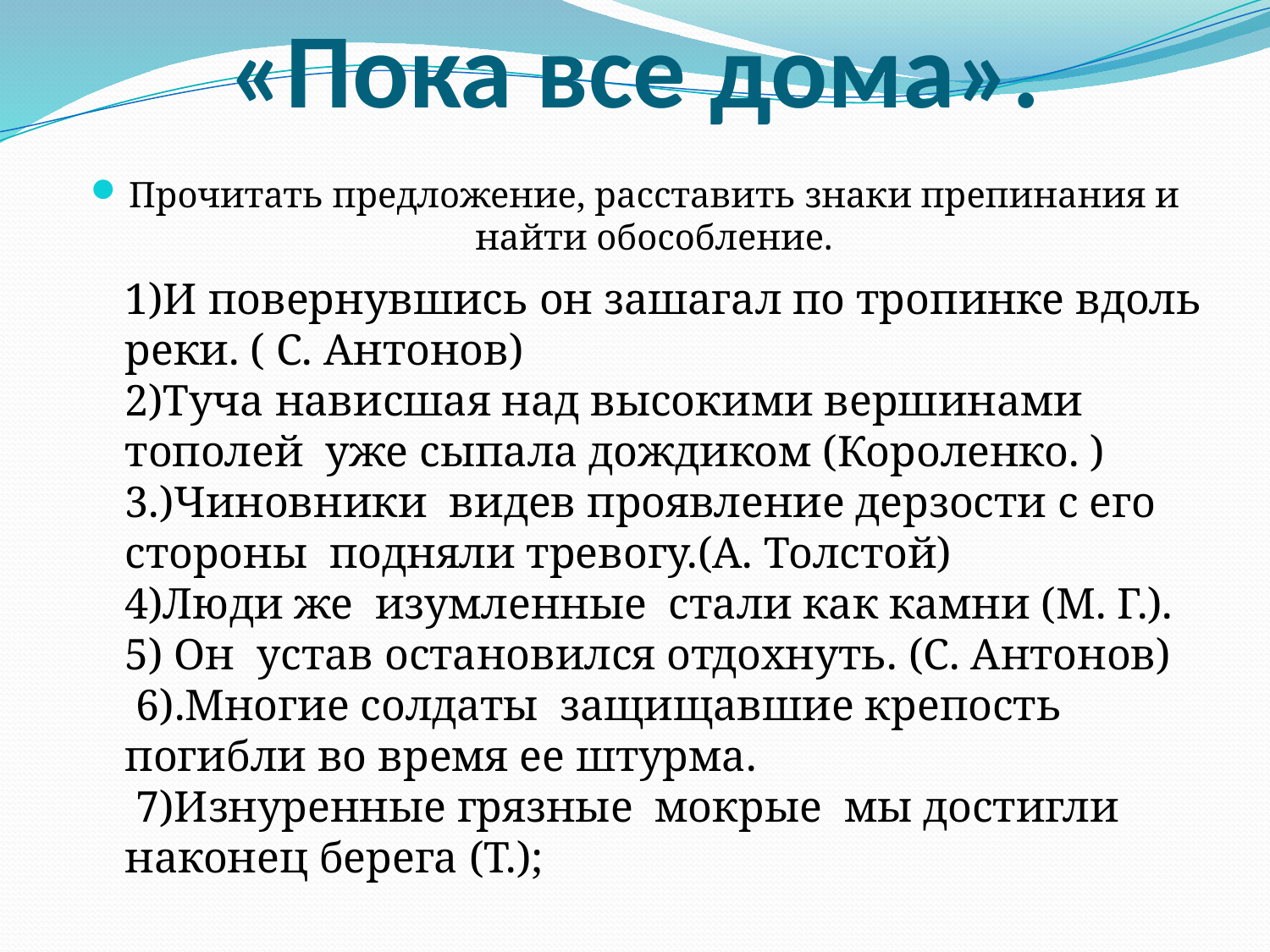

# «Пока все дома».
Прочитать предложение, расставить знаки препинания и найти обособление.
1)И повернувшись он зашагал по тропинке вдоль реки. ( С. Антонов)
2)Туча нависшая над высокими вершинами тополей  уже сыпала дождиком (Короленко. )
3.)Чиновники  видев проявление дерзости с его стороны  подняли тревогу.(А. Толстой)
4)Люди же  изумленные  стали как камни (М. Г.).
5) Он  устав остановился отдохнуть. (С. Антонов)
 6).Многие солдаты  защищавшие крепость  погибли во время ее штурма.
 7)Изнуренные грязные  мокрые  мы достигли наконец берега (Т.);